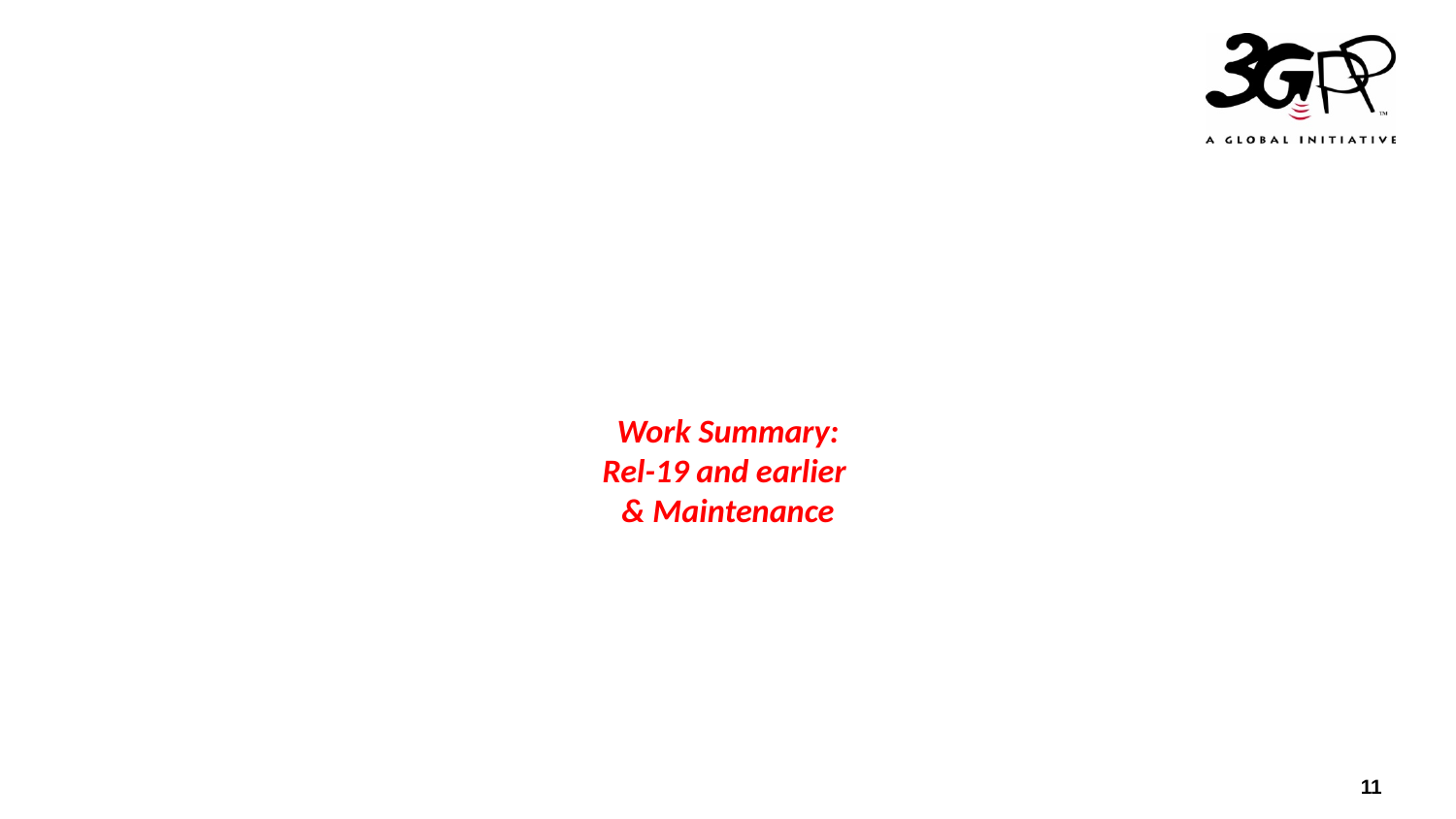

# Work Summary: Rel-19 and earlier & Maintenance